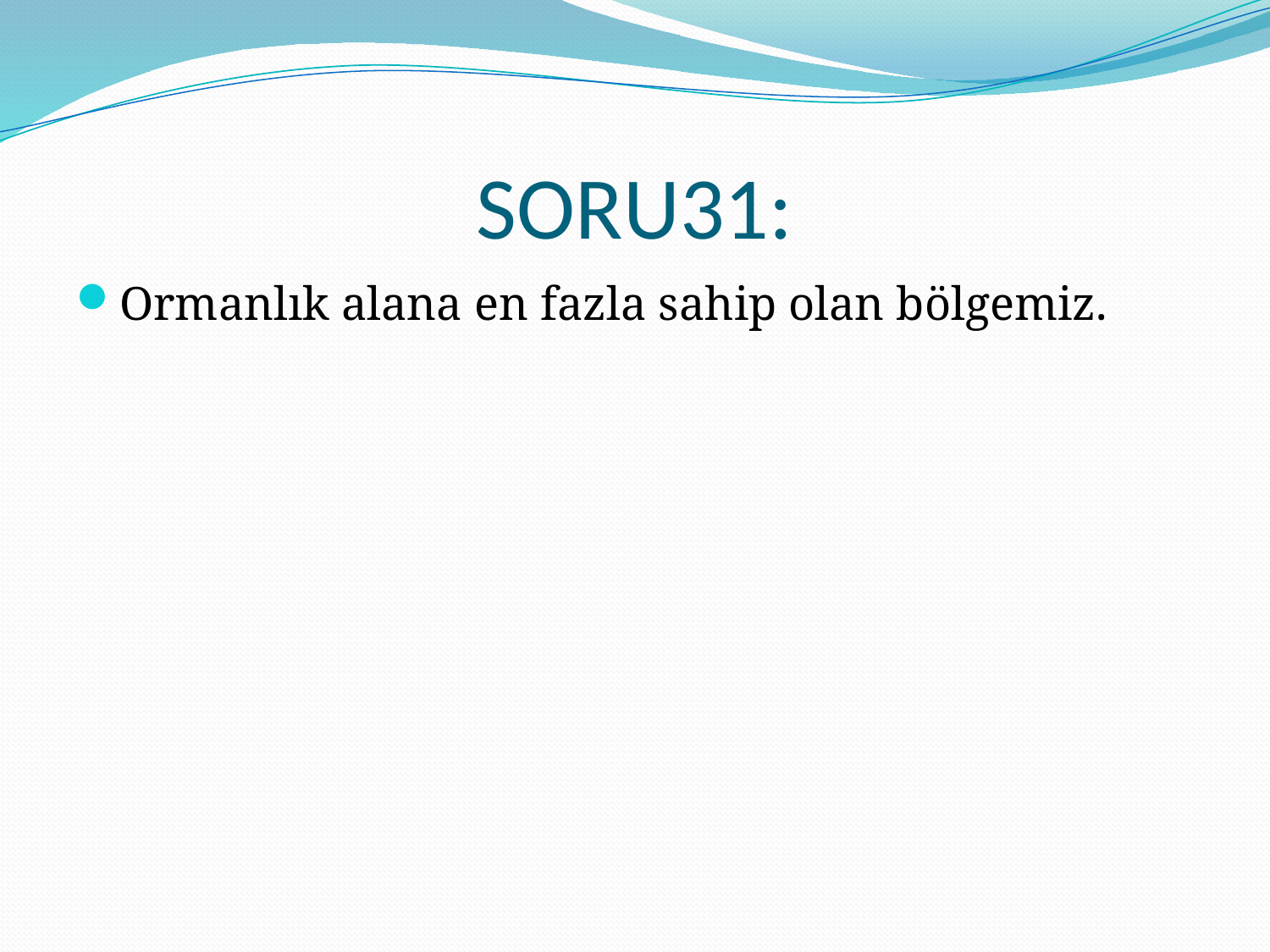

# SORU31:
Ormanlık alana en fazla sahip olan bölgemiz.